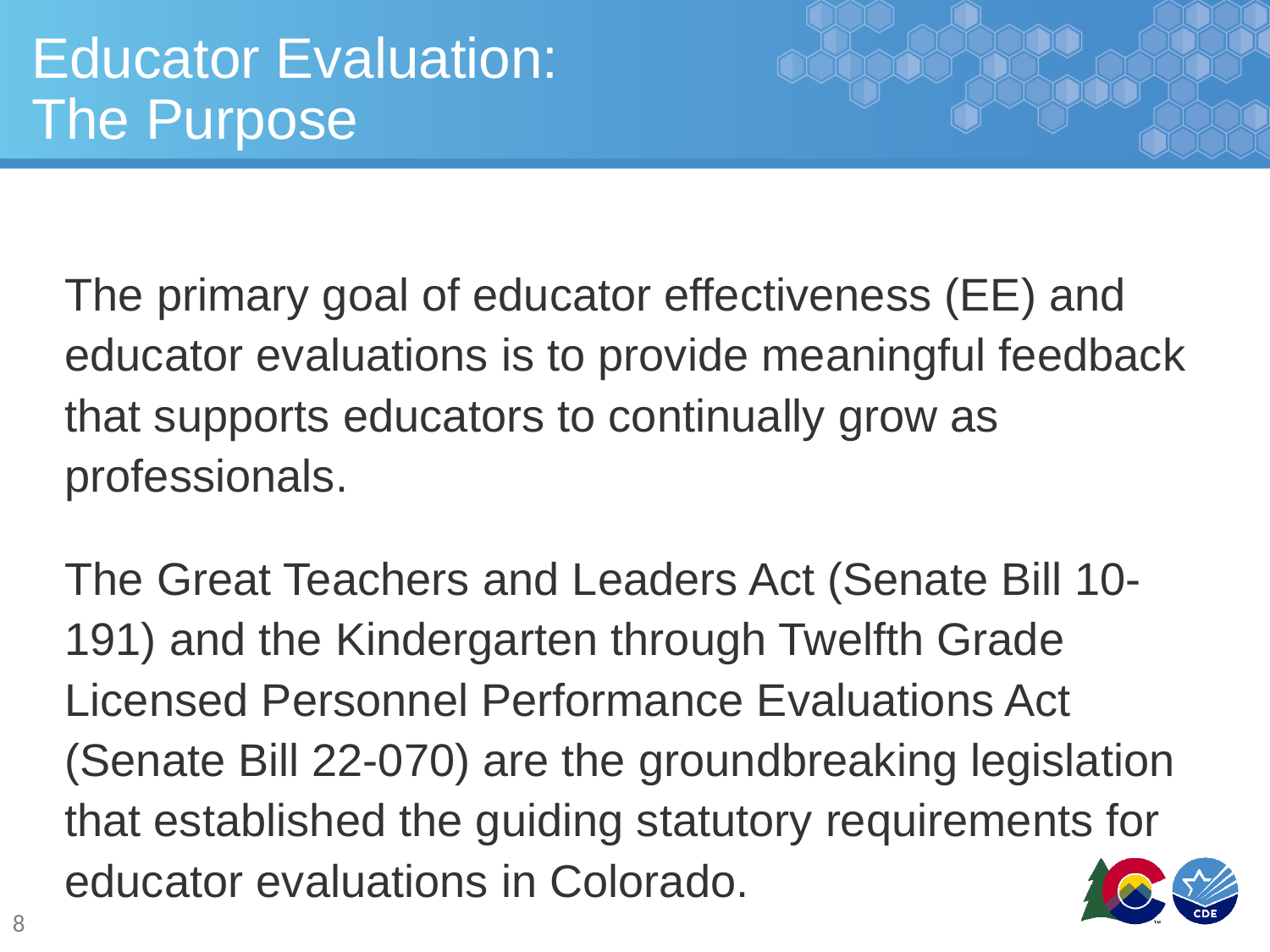

# Educator Evaluation: The Purpose
The primary goal of educator effectiveness (EE) and educator evaluations is to provide meaningful feedback that supports educators to continually grow as professionals.
The Great Teachers and Leaders Act (Senate Bill 10-191) and the Kindergarten through Twelfth Grade Licensed Personnel Performance Evaluations Act (Senate Bill 22-070) are the groundbreaking legislation that established the guiding statutory requirements for educator evaluations in Colorado.
8